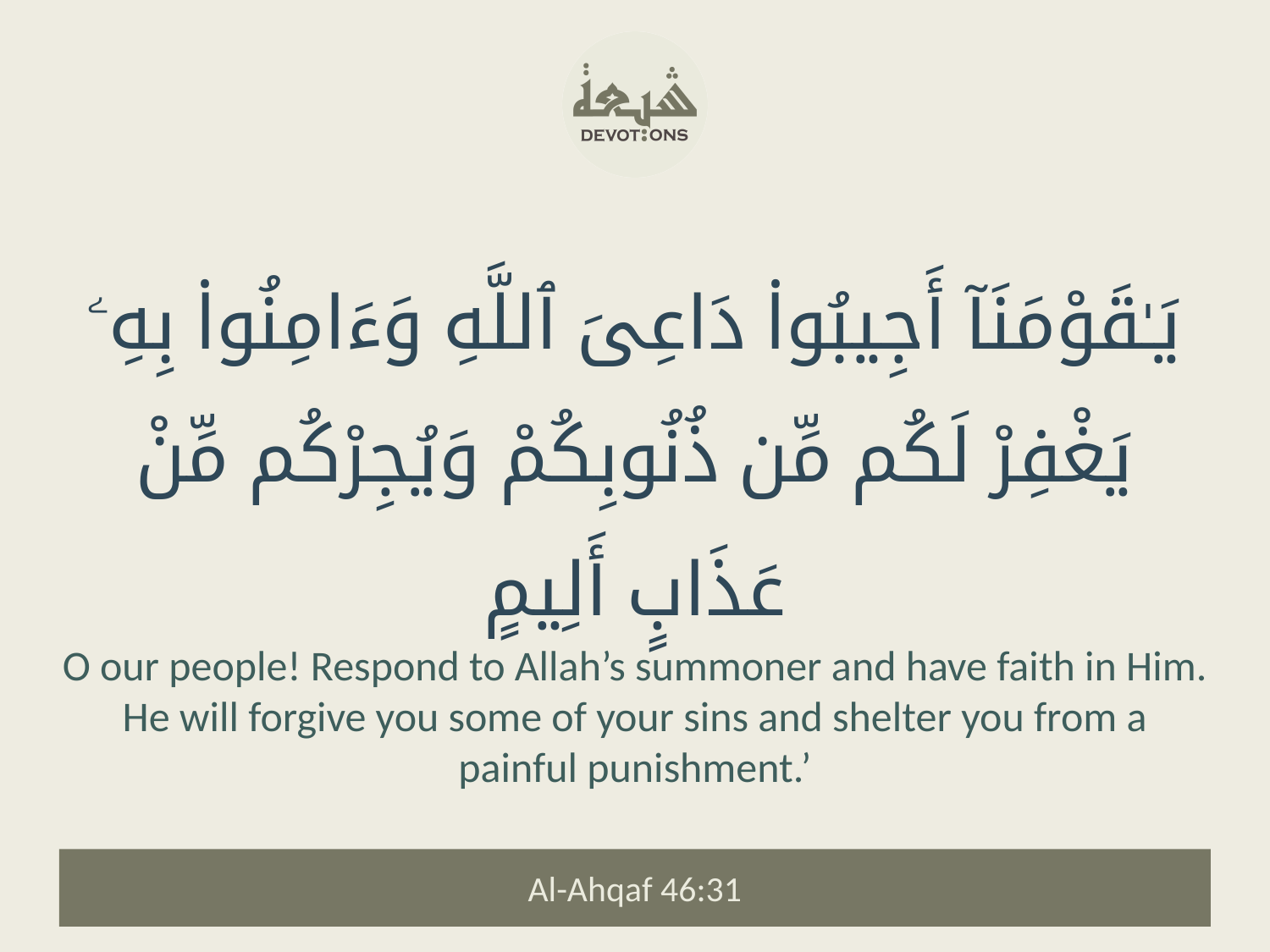

يَـٰقَوْمَنَآ أَجِيبُوا۟ دَاعِىَ ٱللَّهِ وَءَامِنُوا۟ بِهِۦ يَغْفِرْ لَكُم مِّن ذُنُوبِكُمْ وَيُجِرْكُم مِّنْ عَذَابٍ أَلِيمٍ
O our people! Respond to Allah’s summoner and have faith in Him. He will forgive you some of your sins and shelter you from a painful punishment.’
Al-Ahqaf 46:31